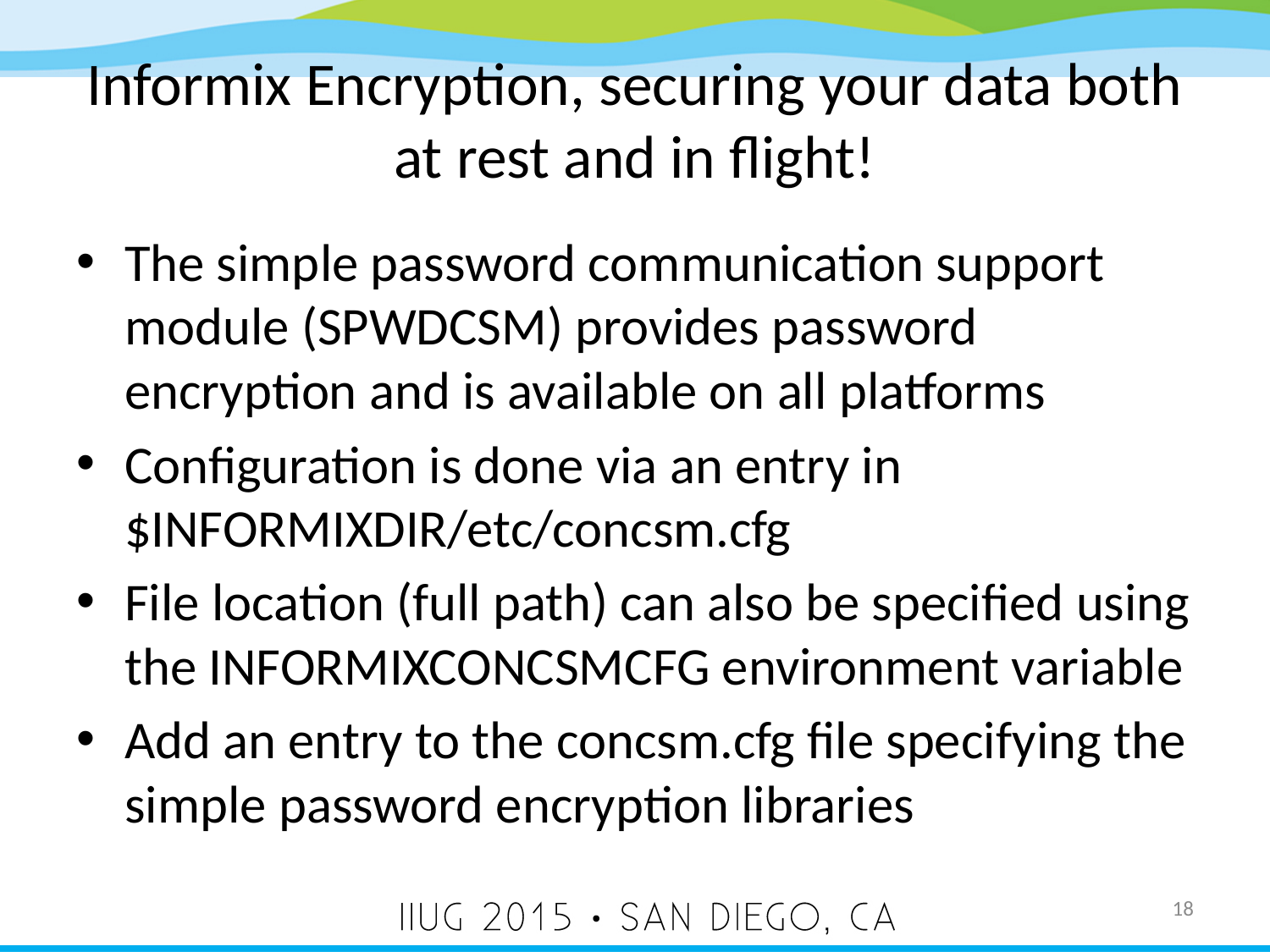

# Informix Encryption, securing your data both at rest and in flight!
The simple password communication support module (SPWDCSM) provides password encryption and is available on all platforms
Configuration is done via an entry in $INFORMIXDIR/etc/concsm.cfg
File location (full path) can also be specified using the INFORMIXCONCSMCFG environment variable
Add an entry to the concsm.cfg file specifying the simple password encryption libraries

18